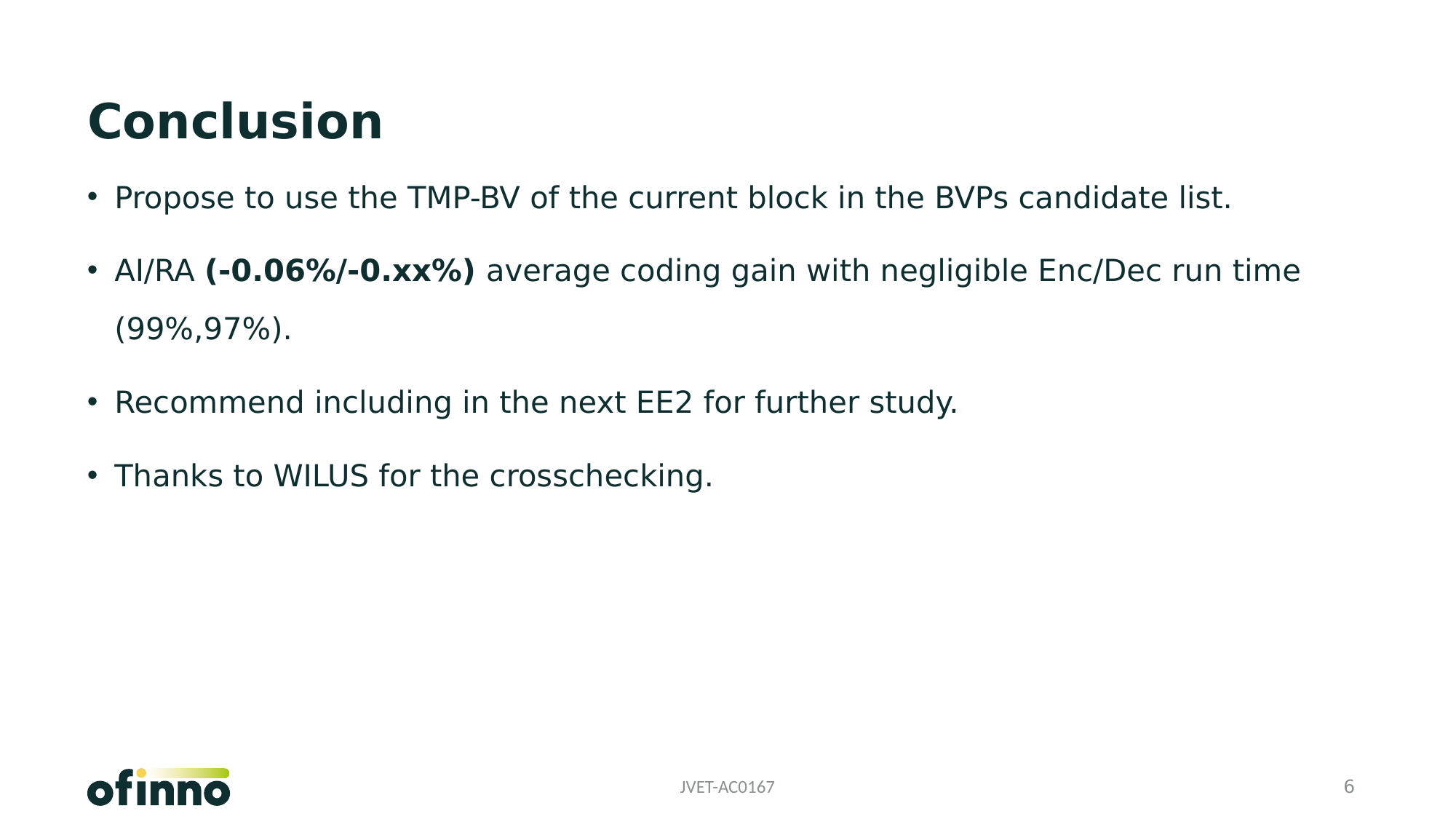

# Conclusion
Propose to use the TMP-BV of the current block in the BVPs candidate list.
AI/RA (-0.06%/-0.xx%) average coding gain with negligible Enc/Dec run time (99%,97%).
Recommend including in the next EE2 for further study.
Thanks to WILUS for the crosschecking.

JVET-AC0167
6